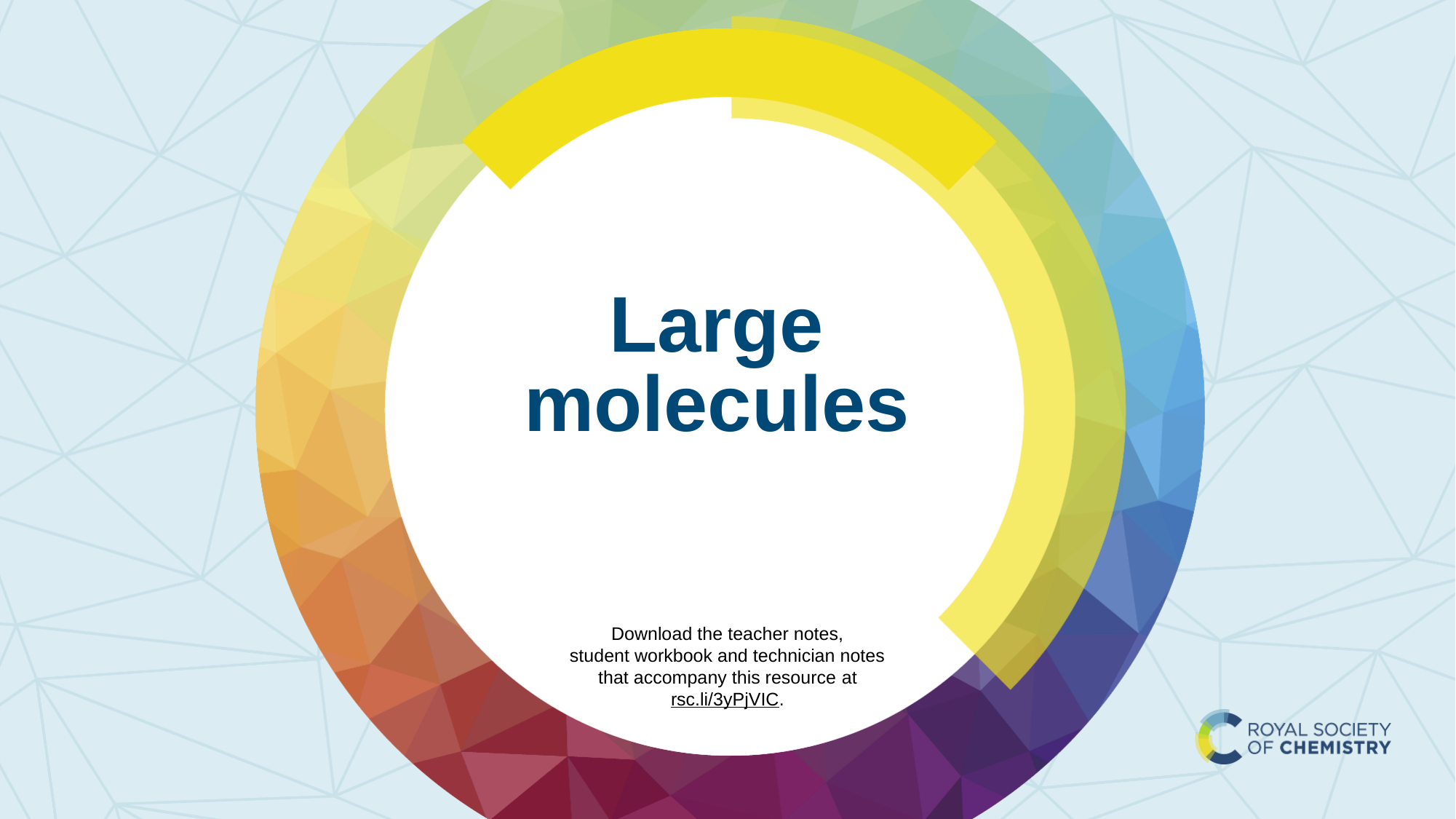

# Large molecules
Download the teacher notes,
student workbook and technician notes
that accompany this resource at
rsc.li/3yPjVIC.